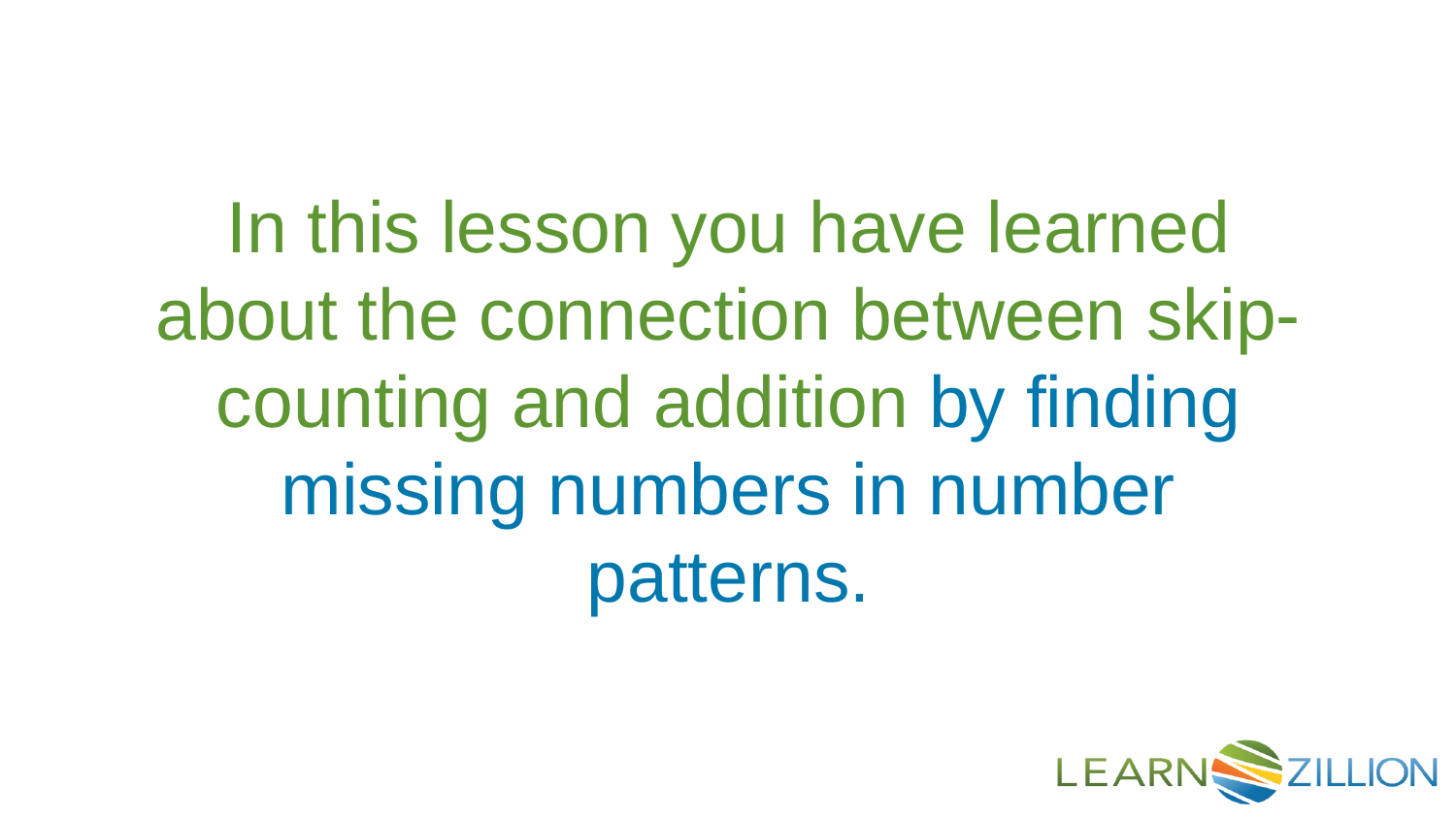

In this lesson you have learned about the connection between skip-counting and addition by finding missing numbers in number patterns.